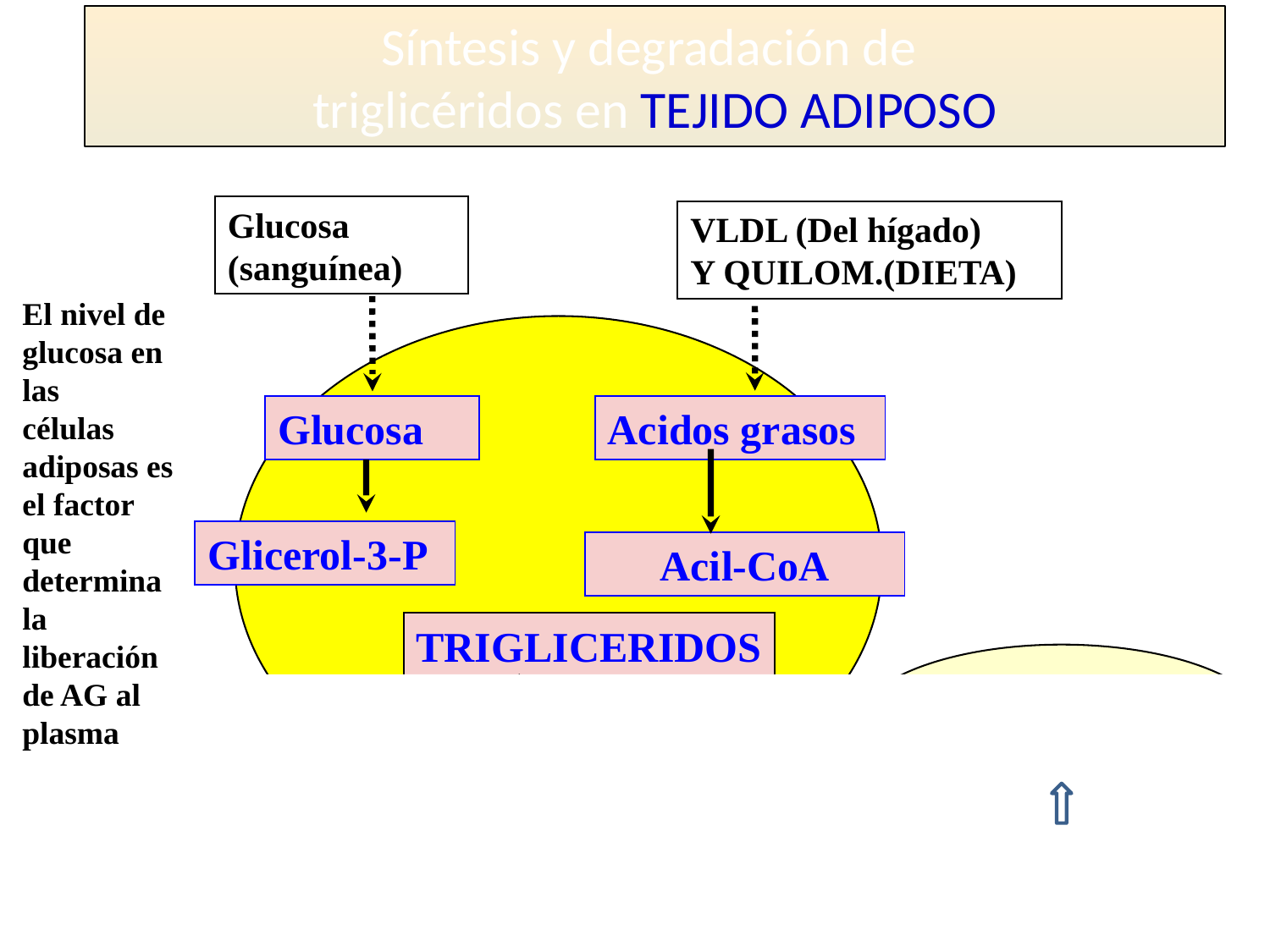

# Síntesis y degradación de triglicéridos en TEJIDO ADIPOSO
Glucosa
(sanguínea)
VLDL (Del hígado)
Y QUILOM.(DIETA)
El nivel de glucosa en las
células adiposas es el factor
que determina la liberación
de AG al plasma

Glucosa
Acidos grasos

Glicerol-3-P
Acil-CoA
TRIGLICERIDOS
TEJIDOS
EXTRAHEPATICOS

Acidos grasos
Glicerol

Complejos ác. graso-
albúmina
HIGADO
Glicerol